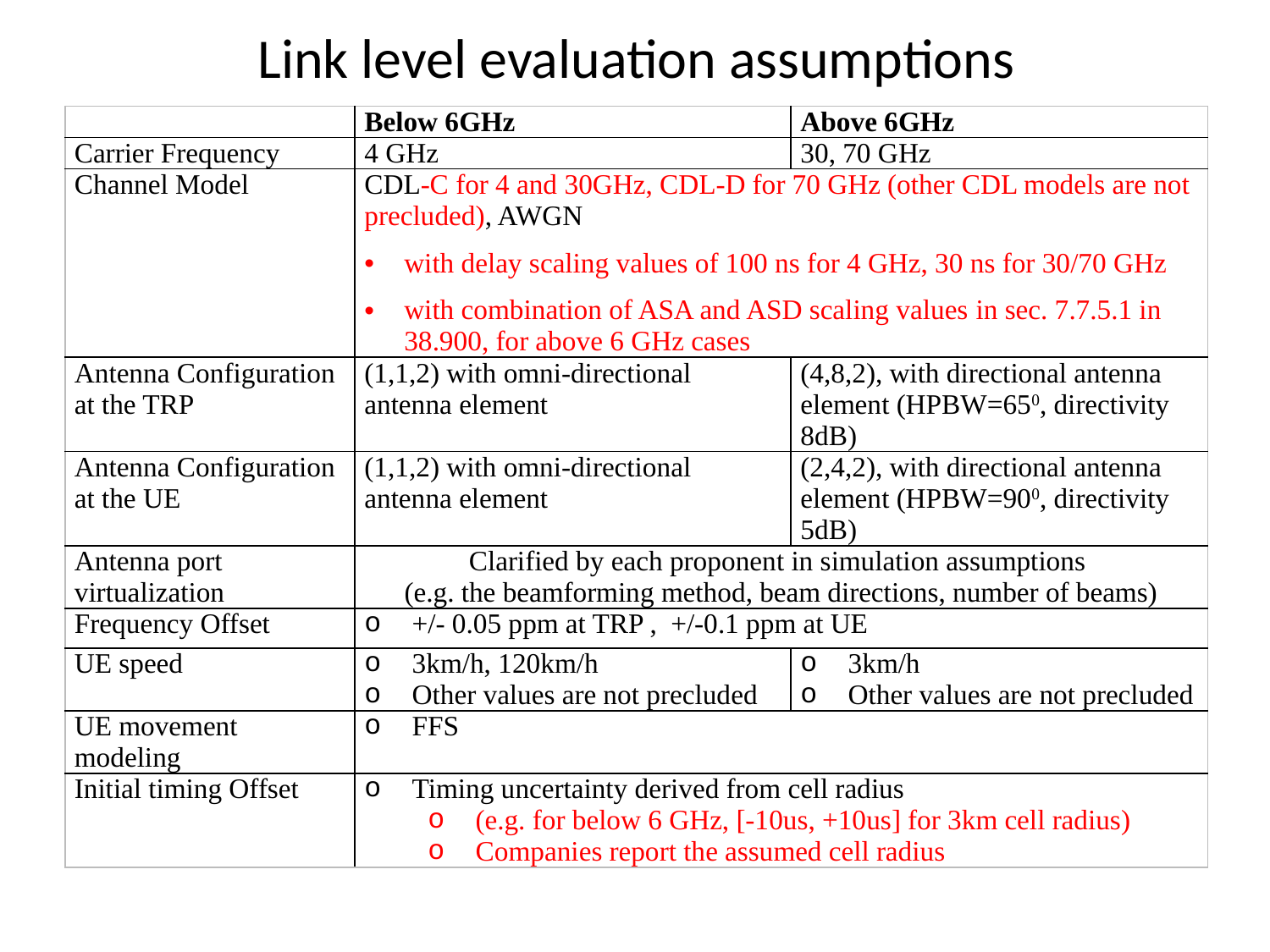

# Link level evaluation assumptions
|  | Below 6GHz | Above 6GHz |
| --- | --- | --- |
| Carrier Frequency | 4 GHz | 30, 70 GHz |
| Channel Model | CDL-C for 4 and 30GHz, CDL-D for 70 GHz (other CDL models are not precluded), AWGN with delay scaling values of 100 ns for 4 GHz, 30 ns for 30/70 GHz with combination of ASA and ASD scaling values in sec. 7.7.5.1 in 38.900, for above 6 GHz cases |  |
| Antenna Configuration at the TRP | (1,1,2) with omni-directional antenna element | (4,8,2), with directional antenna element (HPBW=650, directivity 8dB) |
| Antenna Configuration at the UE | (1,1,2) with omni-directional antenna element | (2,4,2), with directional antenna element (HPBW=900, directivity 5dB) |
| Antenna port virtualization | Clarified by each proponent in simulation assumptions (e.g. the beamforming method, beam directions, number of beams) |  |
| Frequency Offset | +/- 0.05 ppm at TRP , +/-0.1 ppm at UE |  |
| UE speed | 3km/h, 120km/h Other values are not precluded | 3km/h Other values are not precluded |
| UE movement modeling | FFS |  |
| Initial timing Offset | Timing uncertainty derived from cell radius (e.g. for below 6 GHz, [-10us, +10us] for 3km cell radius) Companies report the assumed cell radius |  |